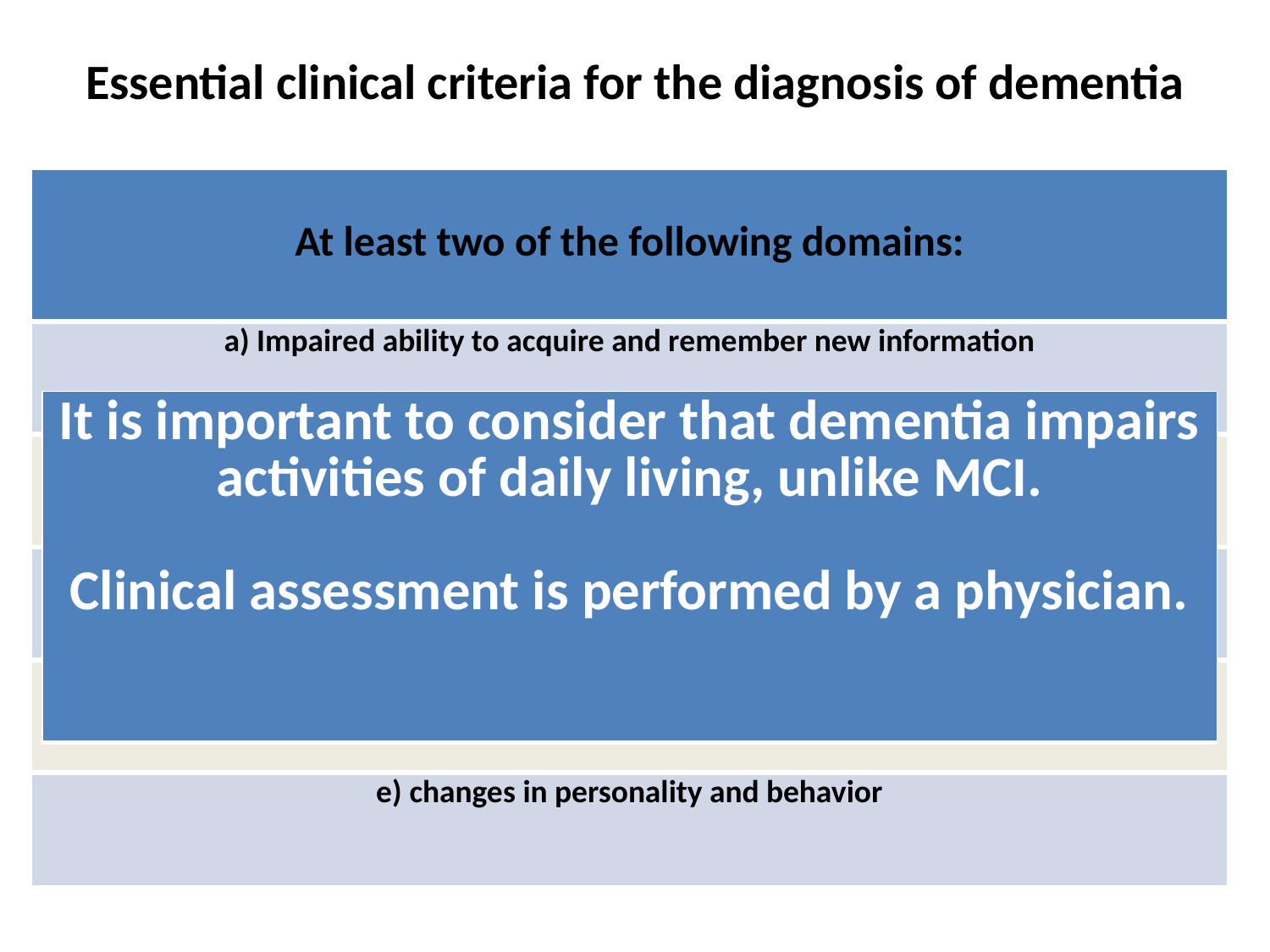

Essential clinical criteria for the diagnosis of dementia
| At least two of the following domains: |
| --- |
| a) Impaired ability to acquire and remember new information |
| b) Impaired reasoning and handling of complex tasks |
| c) Impaired visuospatial abilities |
| d) Impaired language functions (speech, reading, writing) |
| e) changes in personality and behavior |
| It is important to consider that dementia impairs activities of daily living, unlike MCI. Clinical assessment is performed by a physician. |
| --- |